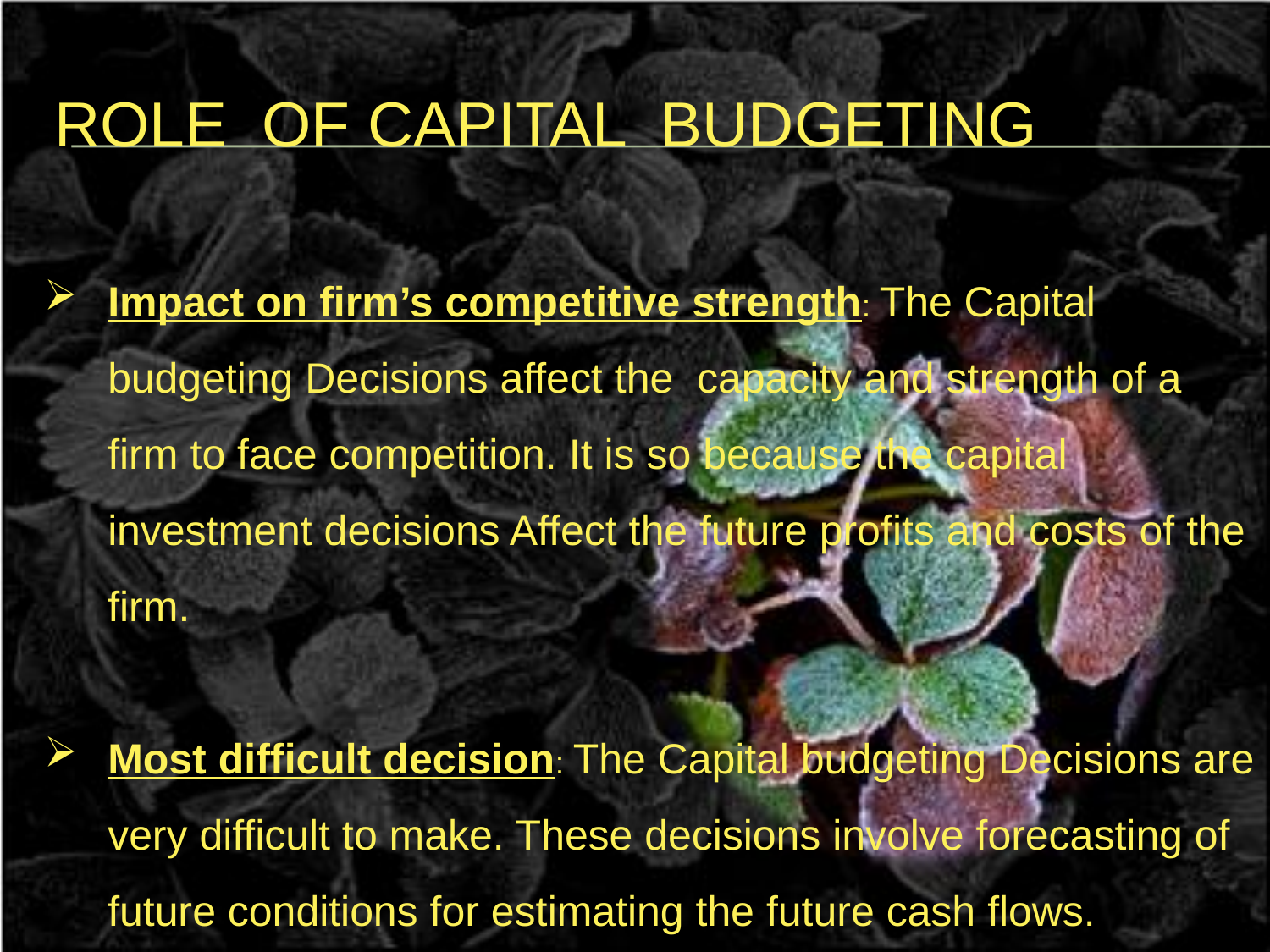

# Role  of Capital  Budgeting
Impact on firm’s competitive strength: The Capital budgeting Decisions affect the  capacity and strength of a firm to face competition. It is so because the capital investment decisions Affect the future profits and costs of the firm.

Most difficult decision: The Capital budgeting Decisions are very difficult to make. These decisions involve forecasting of future conditions for estimating the future cash flows.